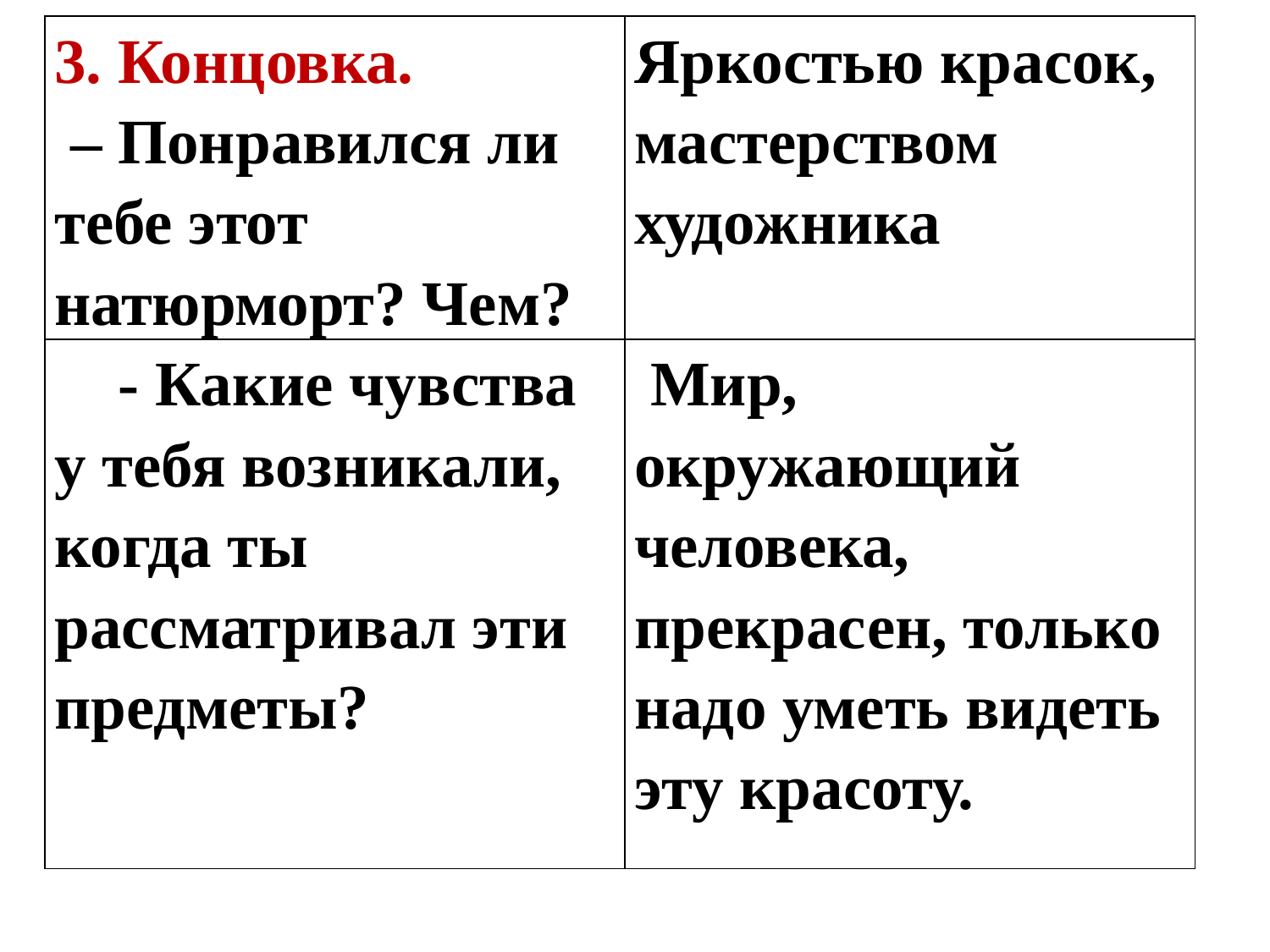

| 3. Концовка. – Понравился ли тебе этот натюрморт? Чем? | Яркостью красок, мастерством художника |
| --- | --- |
| - Какие чувства у тебя возникали, когда ты рассматривал эти предметы? | Мир, окружающий человека, прекрасен, только надо уметь видеть эту красоту. |